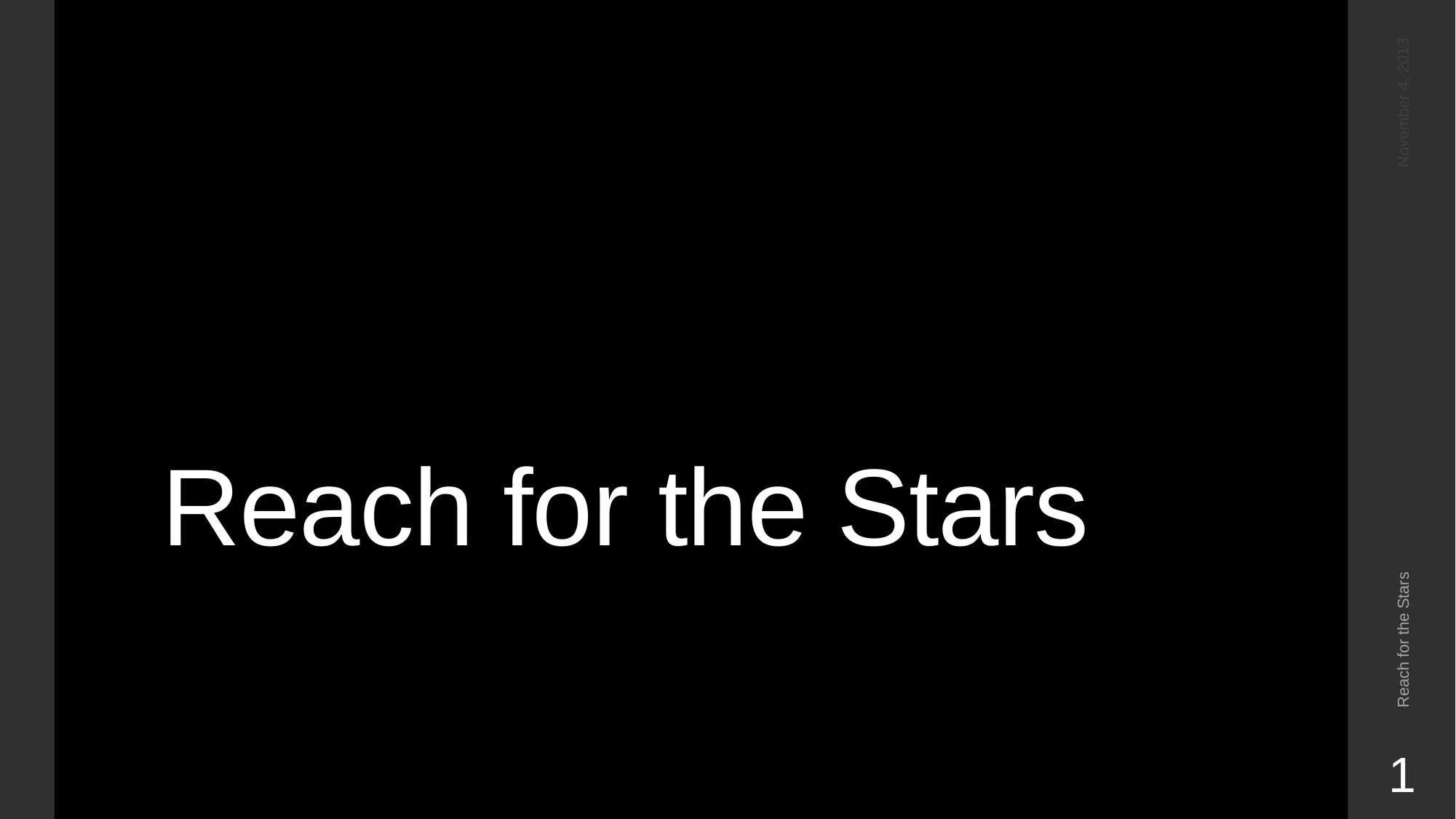

# Reach for the Stars
November 4, 2013
Reach for the Stars

1